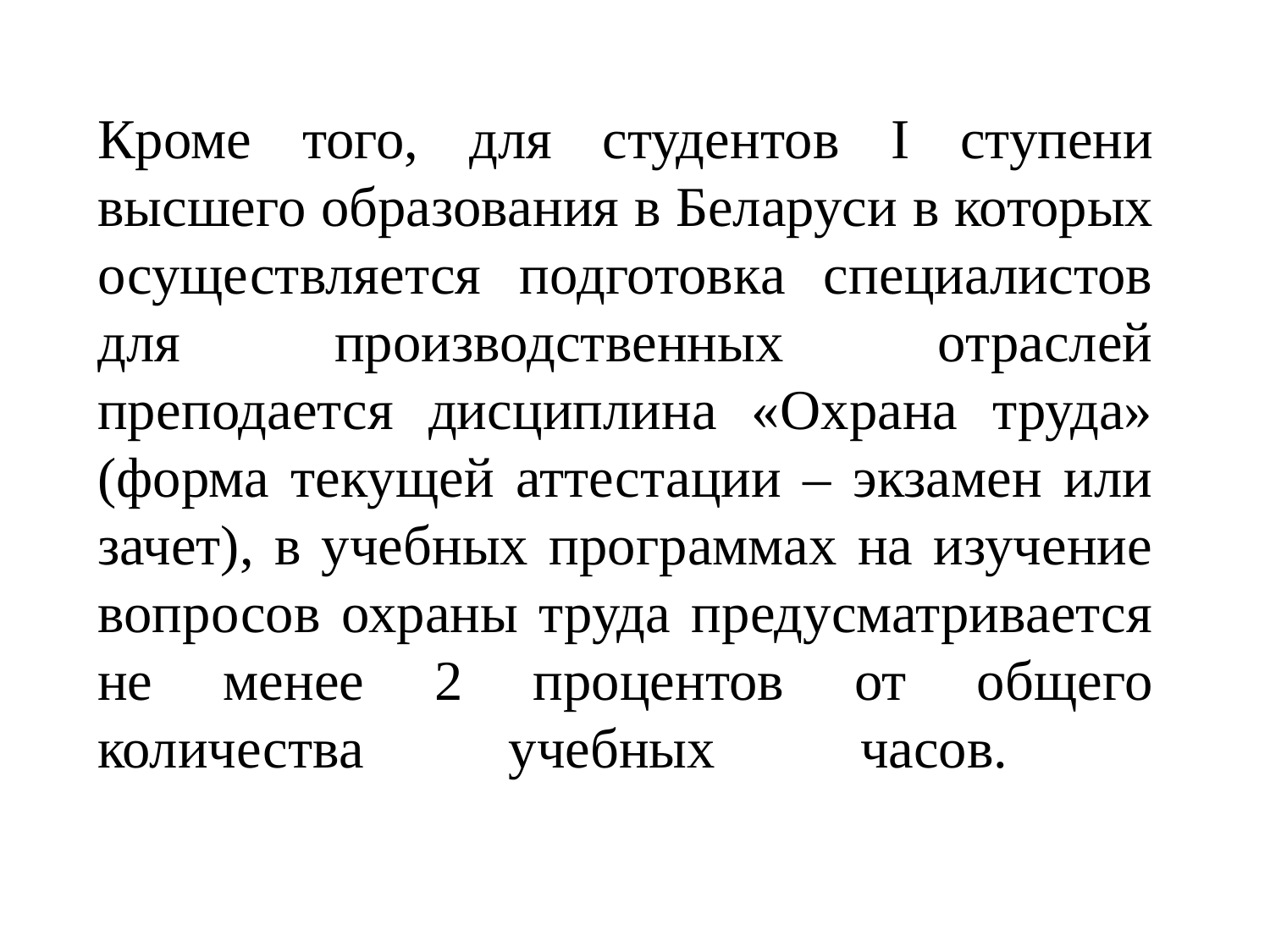

# Кроме того, для студентов I ступени высшего образования в Беларуси в которых осуществляется подготовка специалистов для производственных отраслей преподается дисциплина «Охрана труда» (форма текущей аттестации – экзамен или зачет), в учебных программах на изучение вопросов охраны труда предусматривается не менее 2 процентов от общего количества учебных часов.